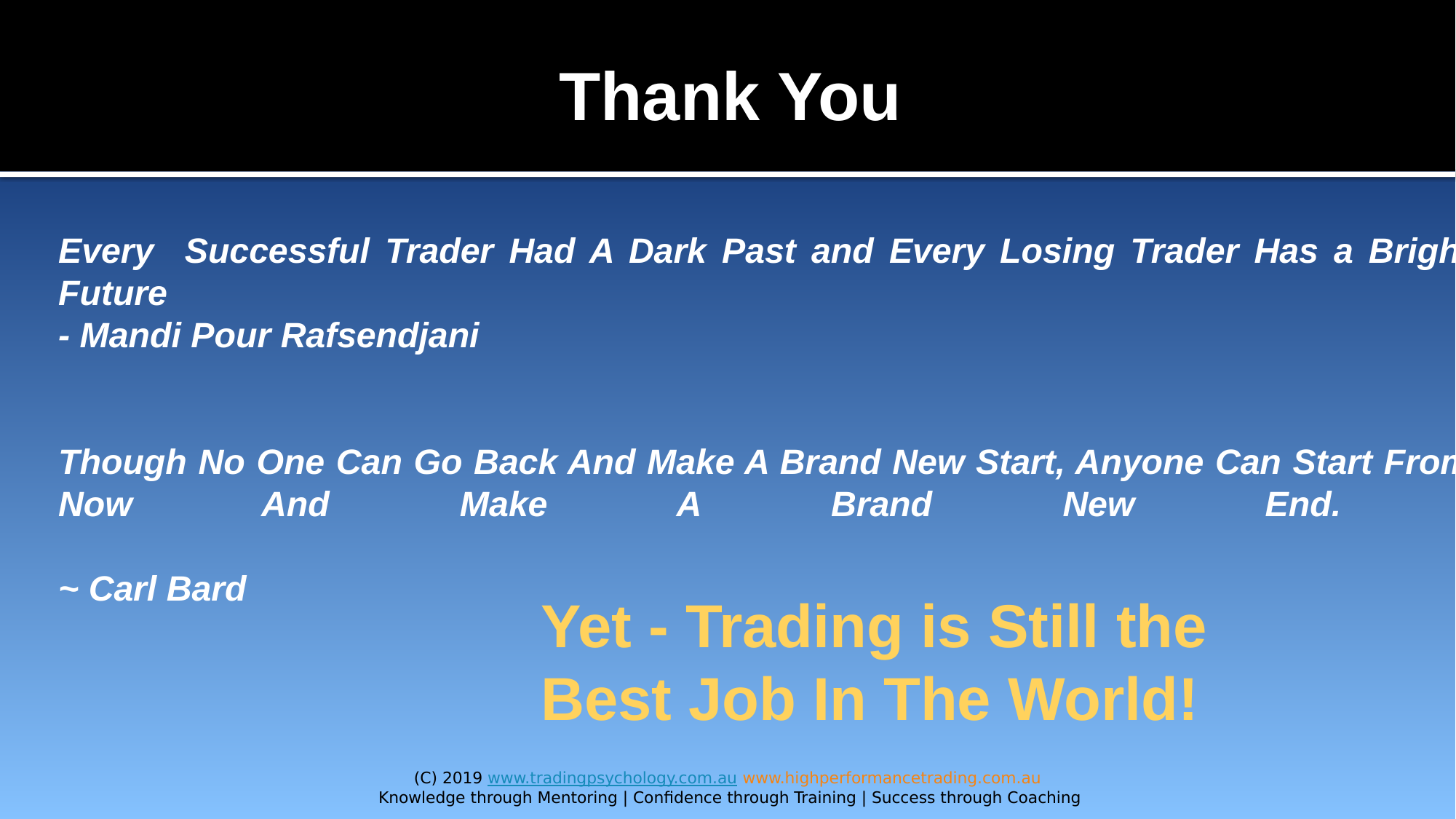

# Thank You

Every  Successful Trader Had A Dark Past and Every Losing Trader Has a Bright Future
- Mandi Pour Rafsendjani

Though No One Can Go Back And Make A Brand New Start, Anyone Can Start From Now And Make A Brand New End.
~ Carl Bard

Yet - Trading is Still the Best Job In The World!